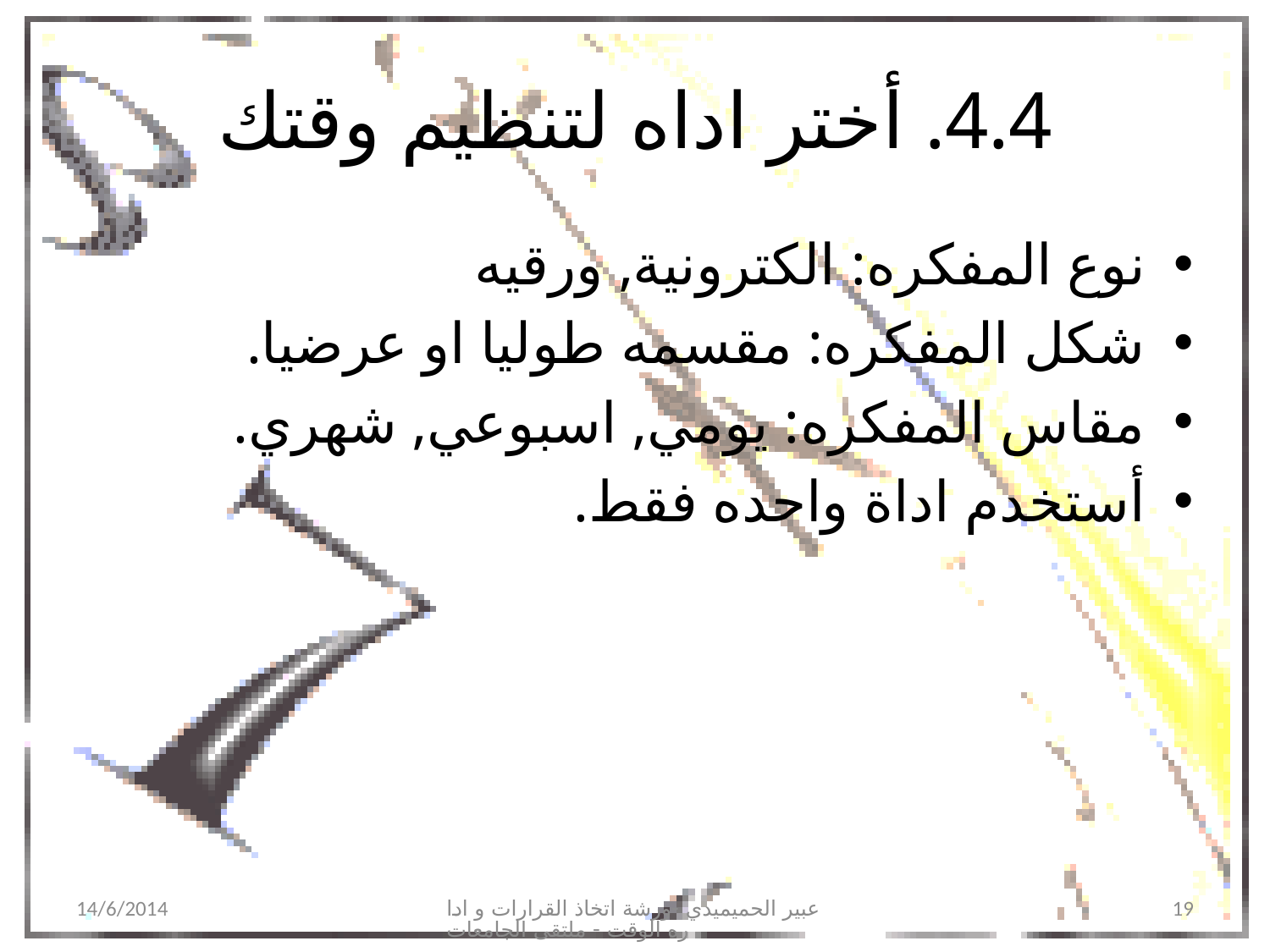

# 4.4. أختر اداه لتنظيم وقتك
نوع المفكره: الكترونية, ورقيه
شكل المفكره: مقسمه طوليا او عرضيا.
مقاس المفكره: يومي, اسبوعي, شهري.
أستخدم اداة واحده فقط.

14/6/2014
عبير الحميميدي -ورشة اتخاذ القرارات و اداره الوقت - ملتقى الجامعات
19